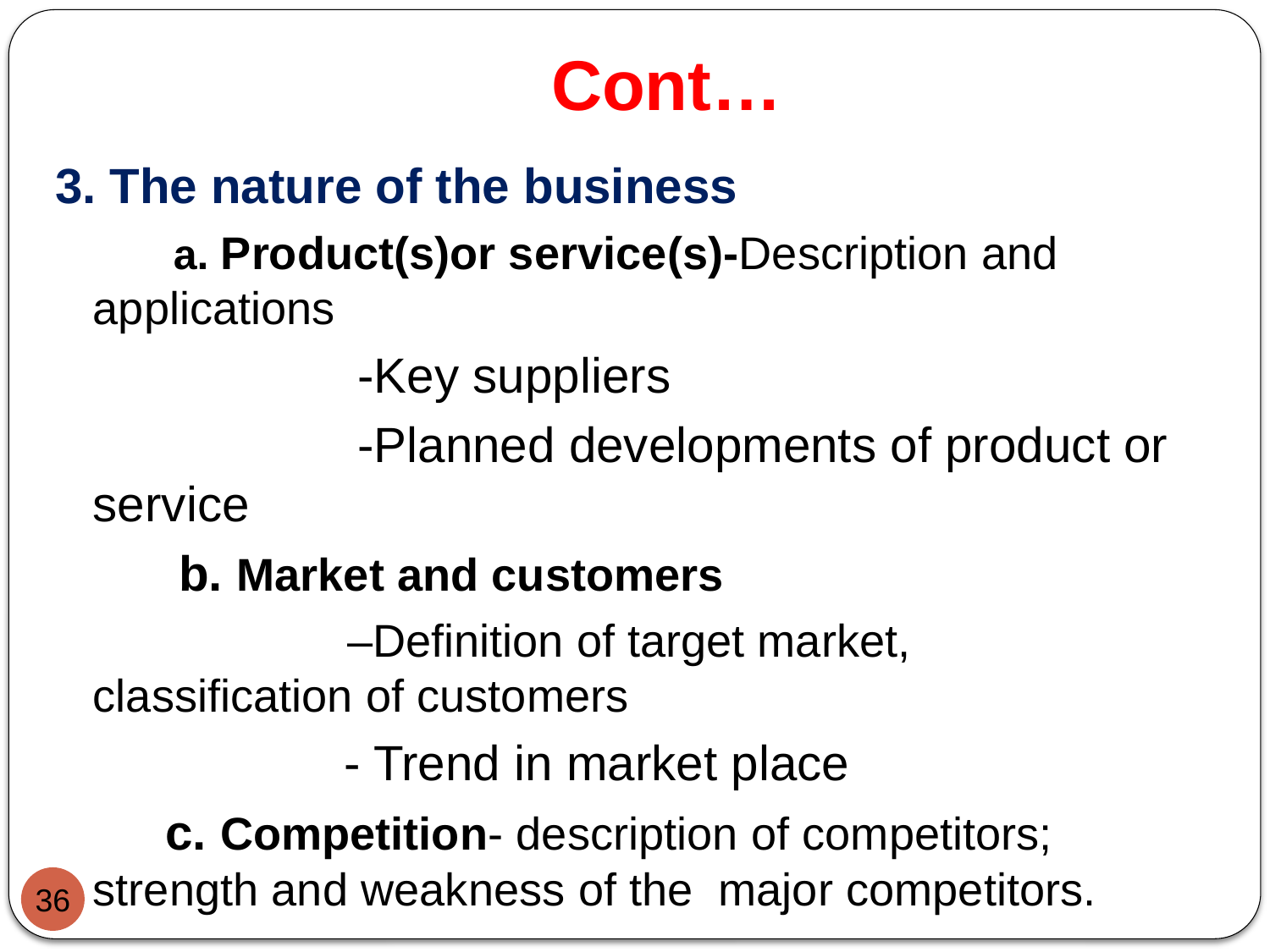

# Cont…
3. The nature of the business
          a. Product(s)or service(s)-Description and applications
                      -Key suppliers
                      -Planned developments of product or service
         b. Market and customers
                       –Definition of target market, classification of customers
                     - Trend in market place
        c. Competition- description of competitors; strength and weakness of the  major competitors.

36